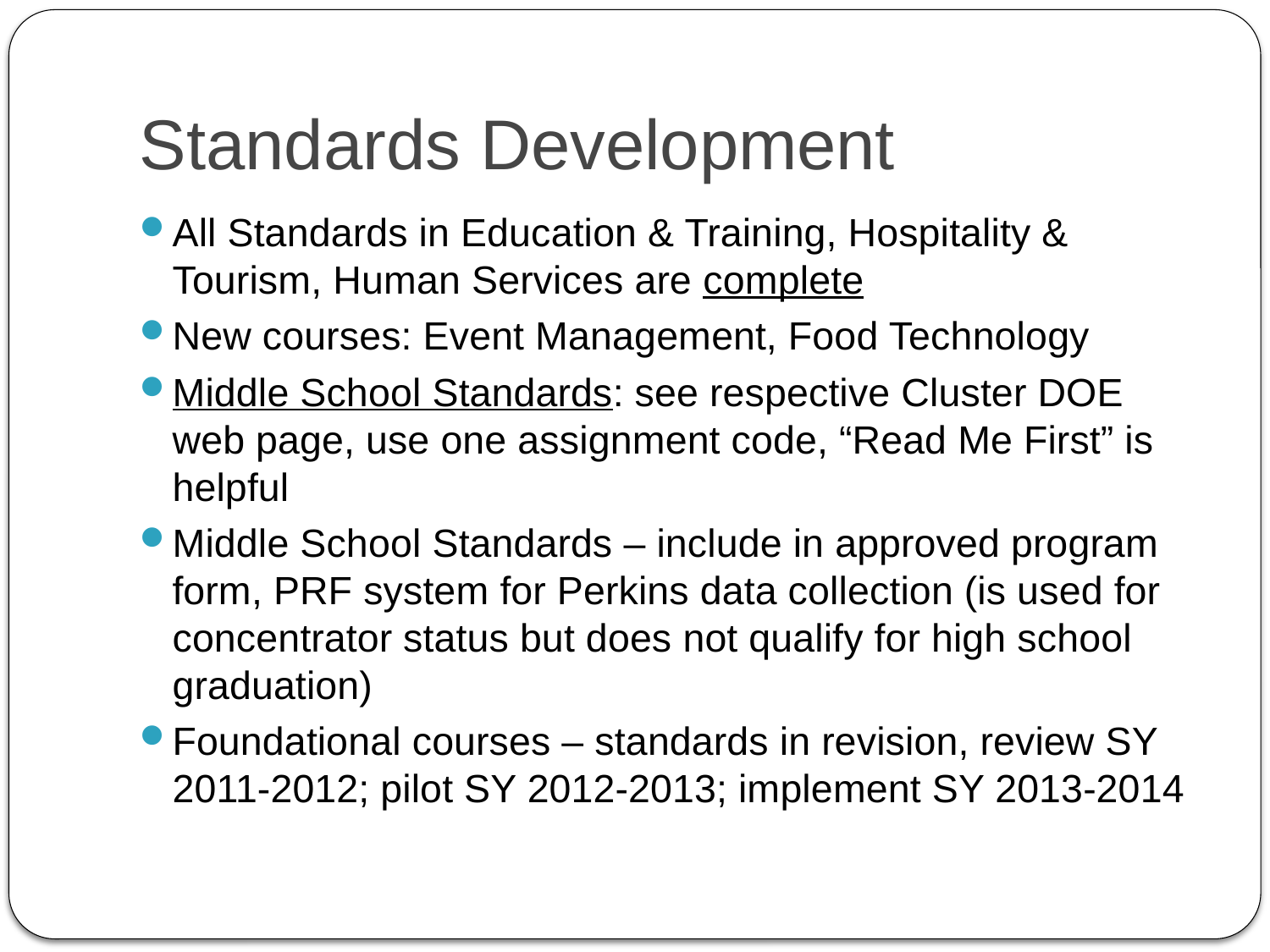

# Standards Development
All Standards in Education & Training, Hospitality & Tourism, Human Services are complete
New courses: Event Management, Food Technology
Middle School Standards: see respective Cluster DOE web page, use one assignment code, “Read Me First” is helpful
Middle School Standards – include in approved program form, PRF system for Perkins data collection (is used for concentrator status but does not qualify for high school graduation)
Foundational courses – standards in revision, review SY 2011-2012; pilot SY 2012-2013; implement SY 2013-2014